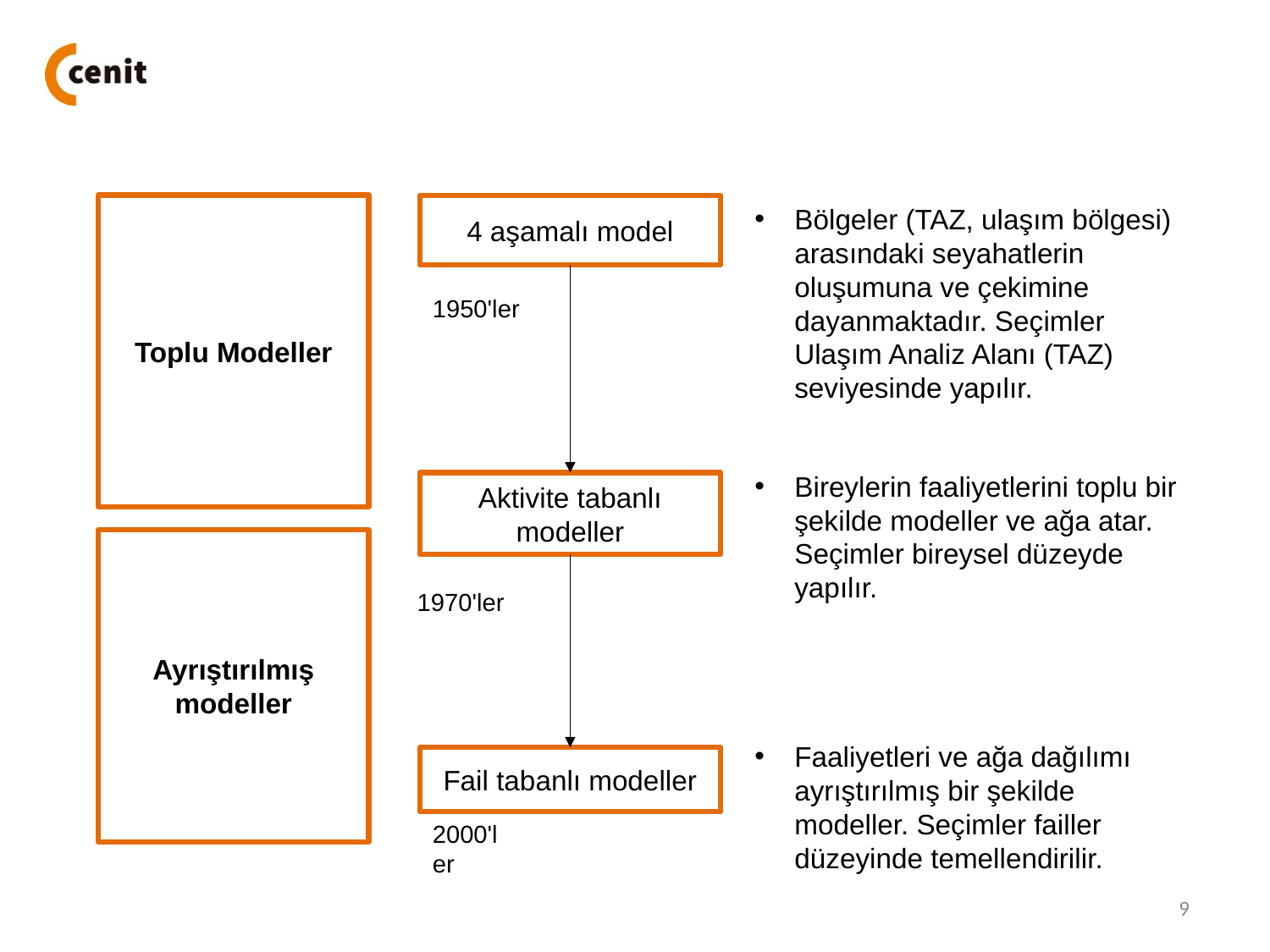

Bölgeler (TAZ, ulaşım bölgesi) arasındaki seyahatlerin oluşumuna ve çekimine dayanmaktadır. Seçimler Ulaşım Analiz Alanı (TAZ) seviyesinde yapılır.
Toplu Modeller
4 aşamalı model
1950'ler
Bireylerin faaliyetlerini toplu bir şekilde modeller ve ağa atar. Seçimler bireysel düzeyde yapılır.
Aktivite tabanlı modeller
Ayrıştırılmış modeller
1970'ler
Faaliyetleri ve ağa dağılımı ayrıştırılmış bir şekilde modeller. Seçimler failler düzeyinde temellendirilir.
Fail tabanlı modeller
2000'ler
9